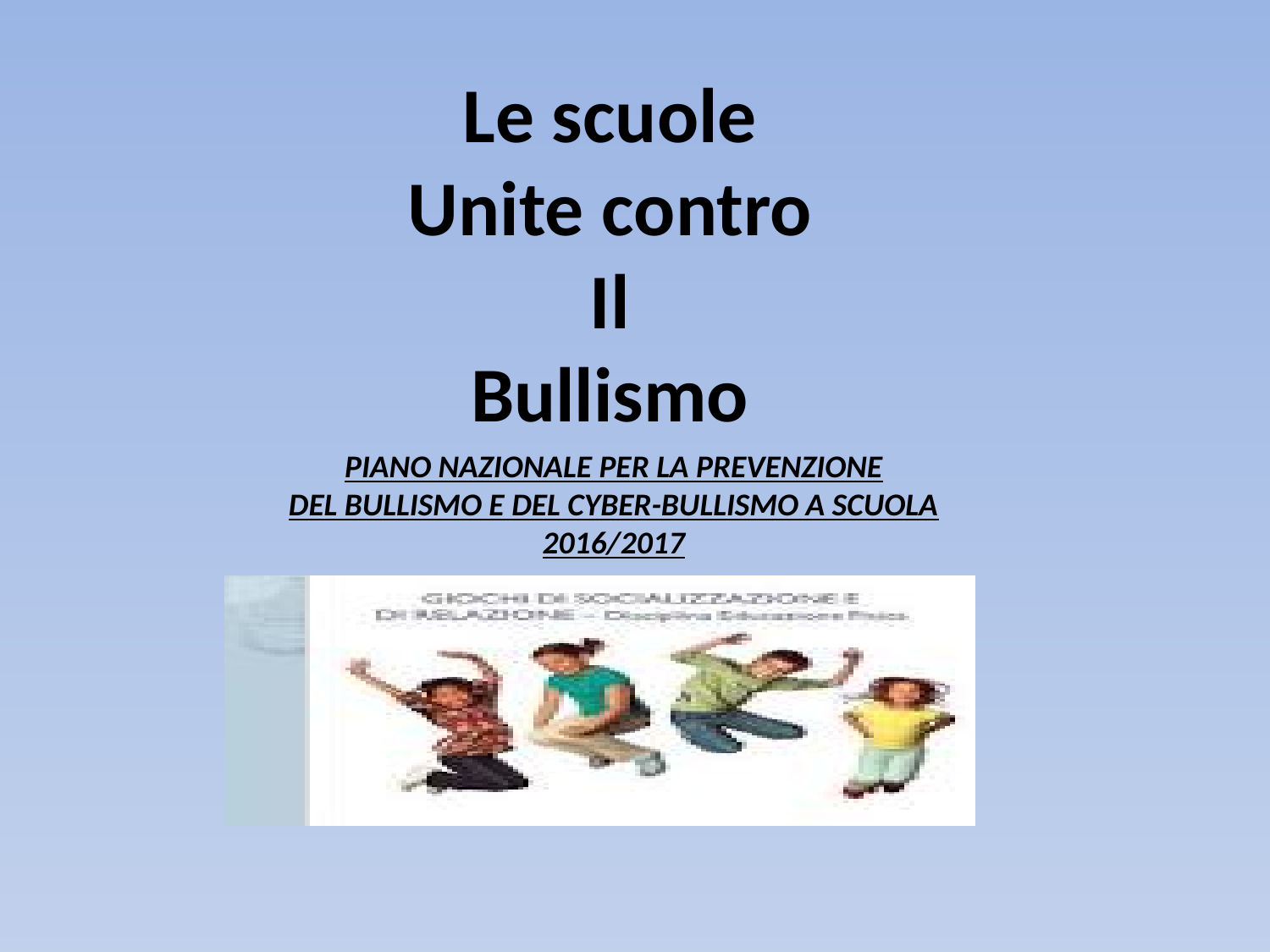

Le scuole
Unite contro
Il
Bullismo
PIANO NAZIONALE PER LA PREVENZIONE
DEL BULLISMO E DEL CYBER-BULLISMO A SCUOLA
2016/2017